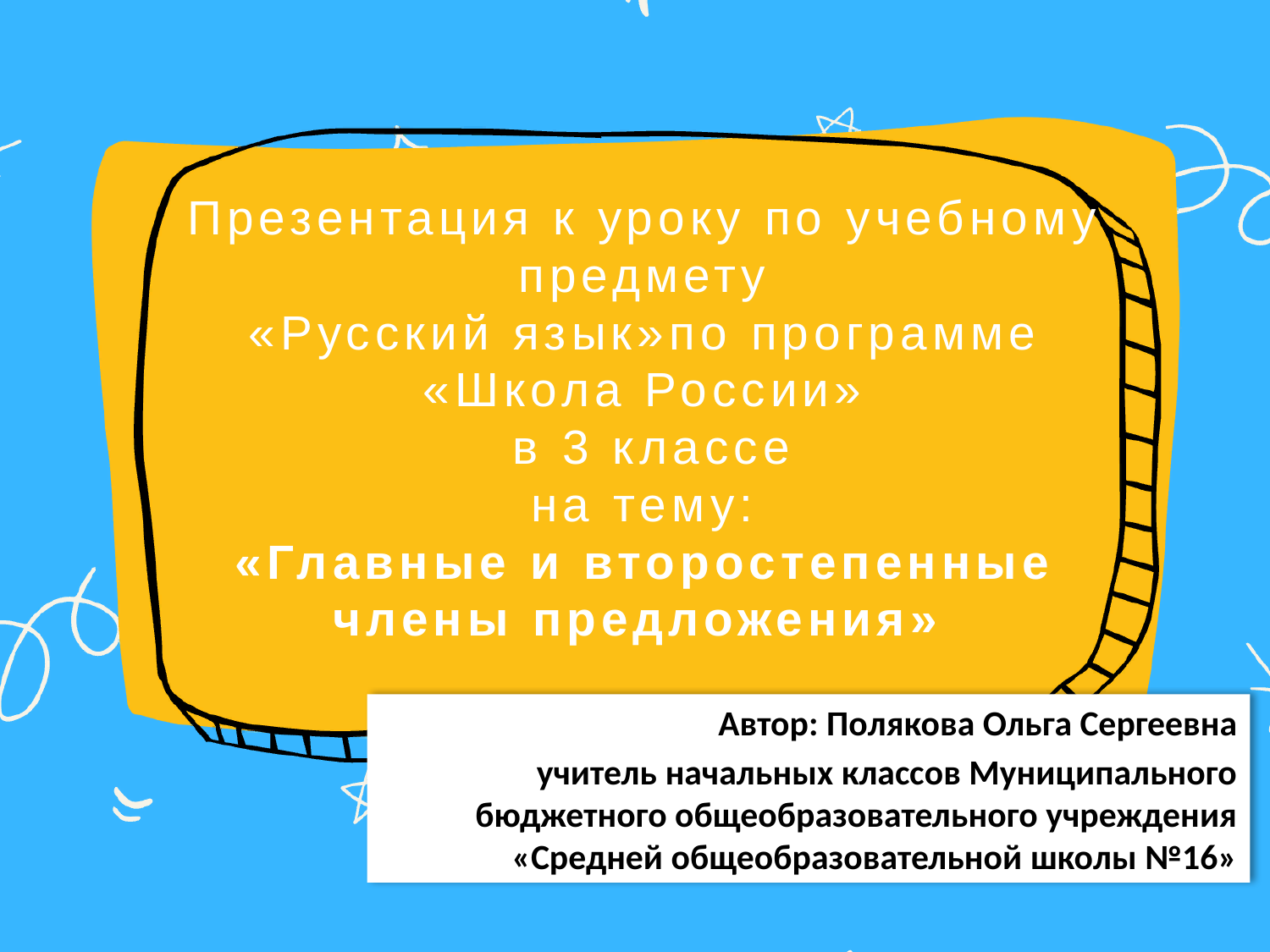

# Презентация к уроку по учебному предмету «Русский язык»по программе «Школа России» в 3 классе на тему: «Главные и второстепенные члены предложения»
Автор: Полякова Ольга Сергеевна
учитель начальных классов Муниципального бюджетного общеобразовательного учреждения «Средней общеобразовательной школы №16»